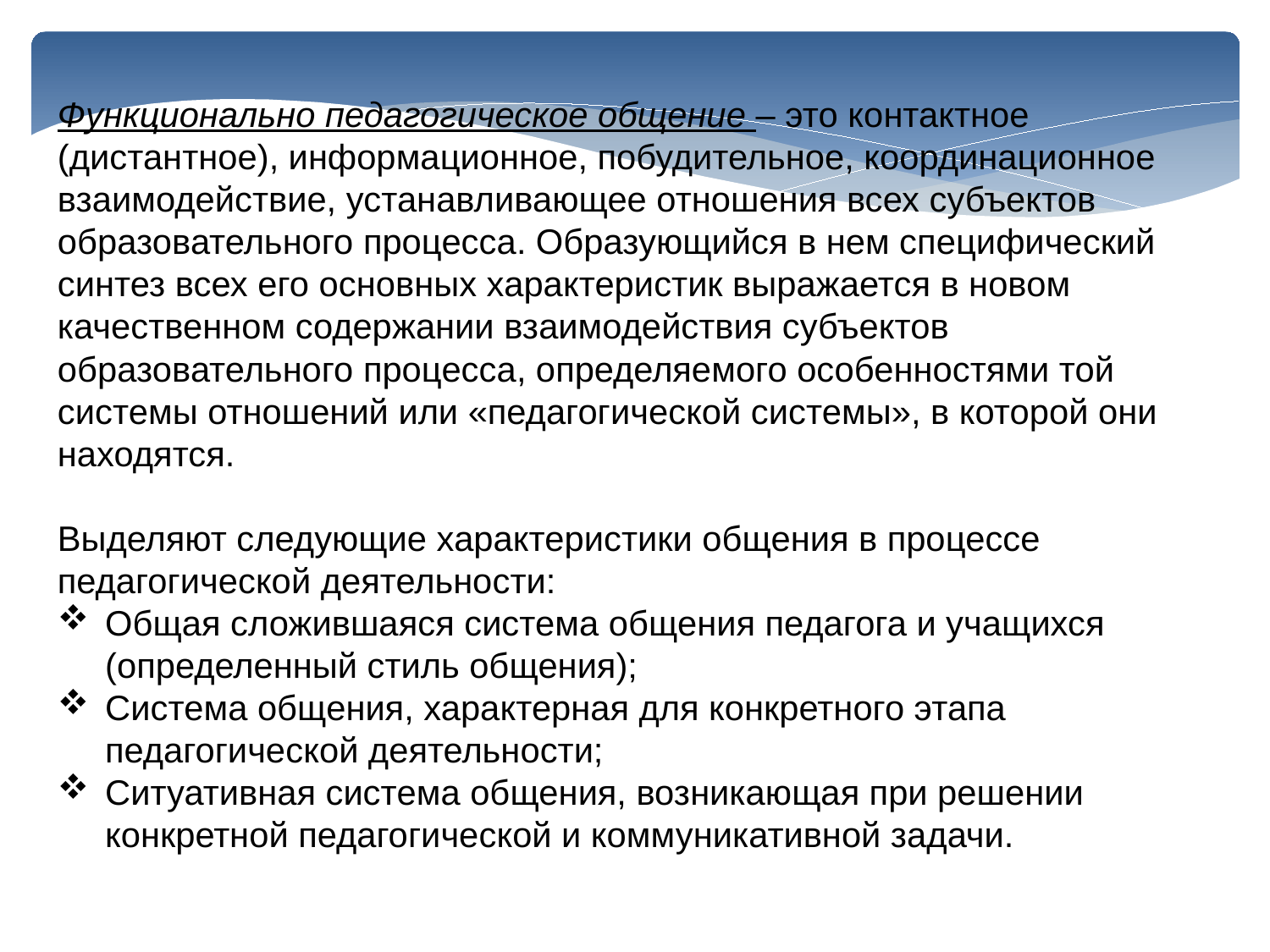

Функционально педагогическое общение – это контактное (дистантное), информационное, побудительное, координационное взаимодействие, устанавливающее отношения всех субъектов образовательного процесса. Образующийся в нем специфический синтез всех его основных характеристик выражается в новом качественном содержании взаимодействия субъектов образовательного процесса, определяемого особенностями той системы отношений или «педагогической системы», в которой они находятся.

Выделяют следующие характеристики общения в процессе педагогической деятельности:
Общая сложившаяся система общения педагога и учащихся (определенный стиль общения);
Система общения, характерная для конкретного этапа педагогической деятельности;
Ситуативная система общения, возникающая при решении конкретной педагогической и коммуникативной задачи.